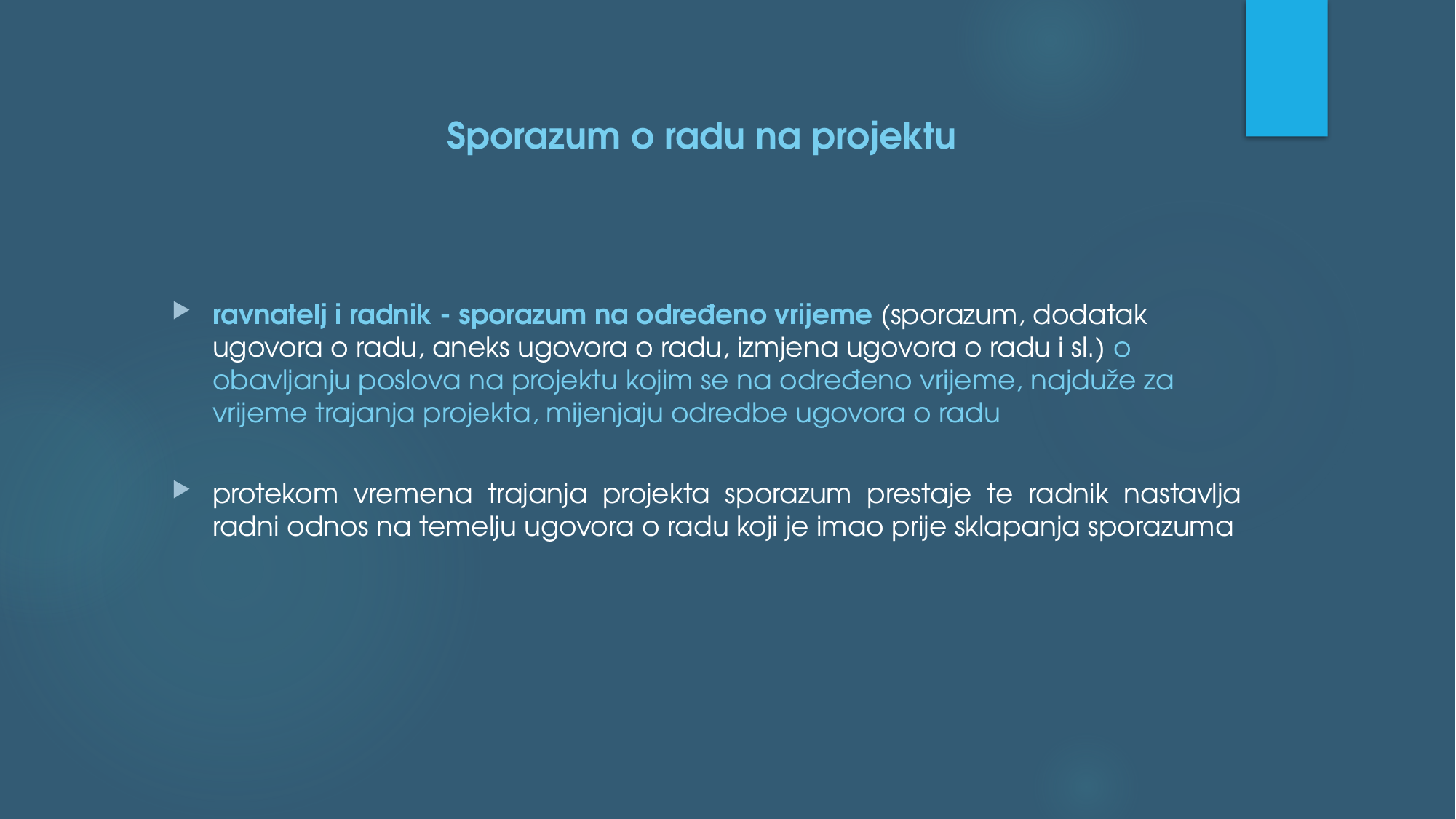

# Sporazum o radu na projektu

ravnatelj i radnik - sporazum na određeno vrijeme (sporazum, dodatak ugovora o radu, aneks ugovora o radu, izmjena ugovora o radu i sl.) o obavljanju poslova na projektu kojim se na određeno vrijeme, najduže za vrijeme trajanja projekta, mijenjaju odredbe ugovora o radu

protekom vremena trajanja projekta sporazum prestaje te radnik nastavlja radni odnos na temelju ugovora o radu koji je imao prije sklapanja sporazuma